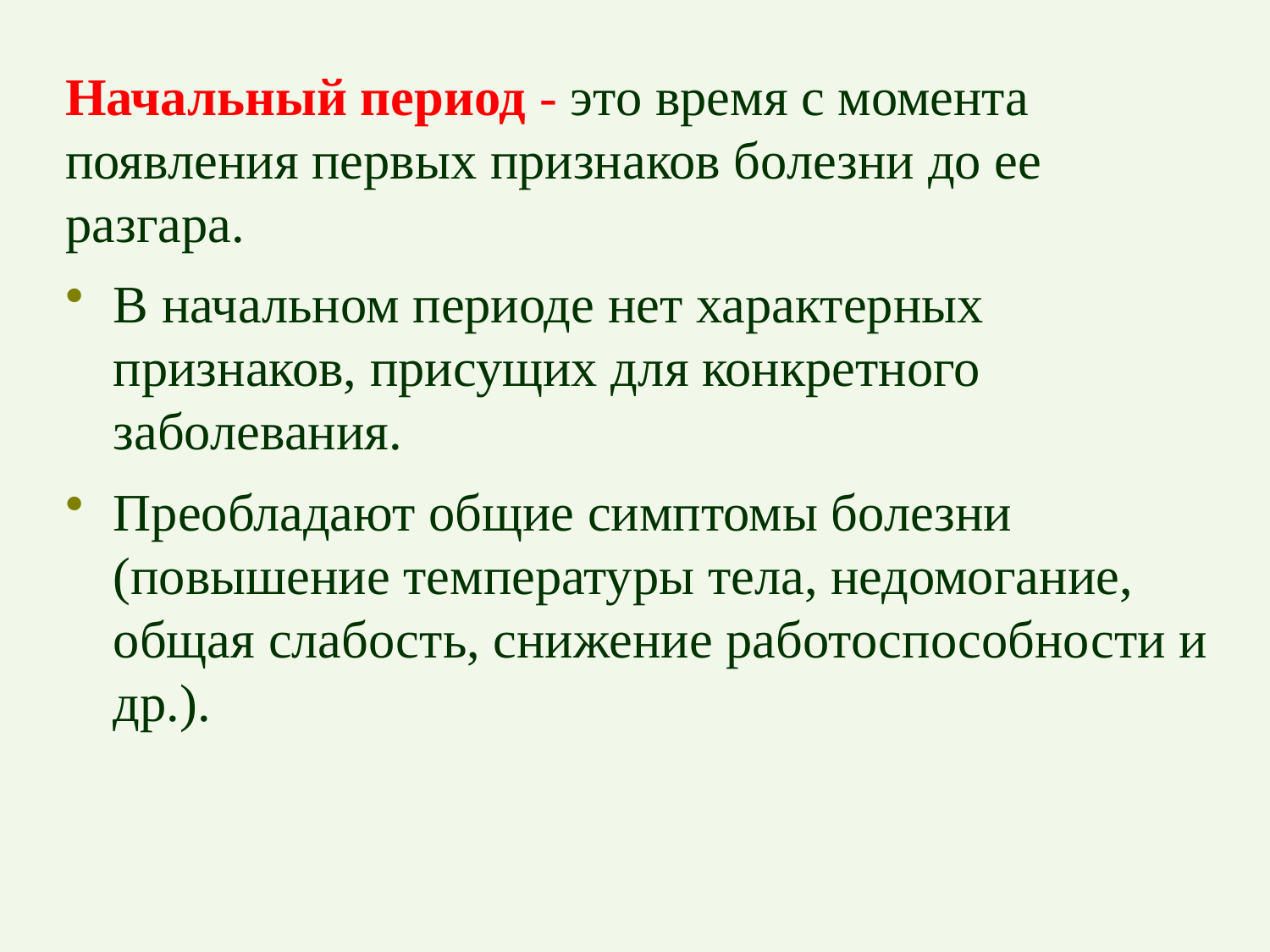

Начальный период - это время с момента появления первых признаков болезни до ее разгара.
В начальном периоде нет характерных признаков, присущих для конкретного заболевания.
Преобладают общие симптомы болезни (повышение температуры тела, недомогание, общая слабость, снижение работоспособности и др.).